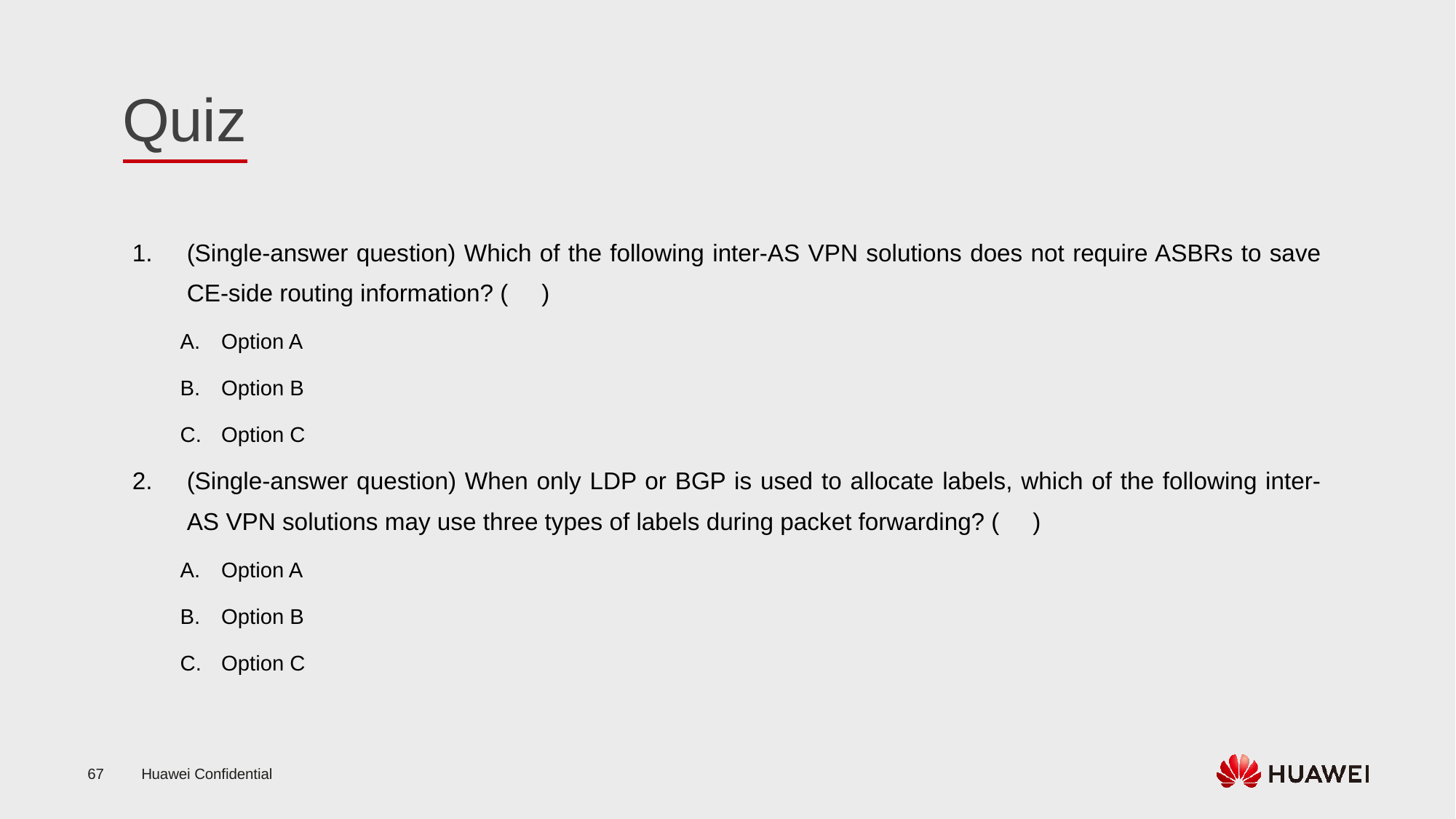

(Single-answer question) Which of the following inter-AS VPN solutions does not require ASBRs to save CE-side routing information? (     )
Option A
Option B
Option C
(Single-answer question) When only LDP or BGP is used to allocate labels, which of the following inter-AS VPN solutions may use three types of labels during packet forwarding? (     )
Option A
Option B
Option C